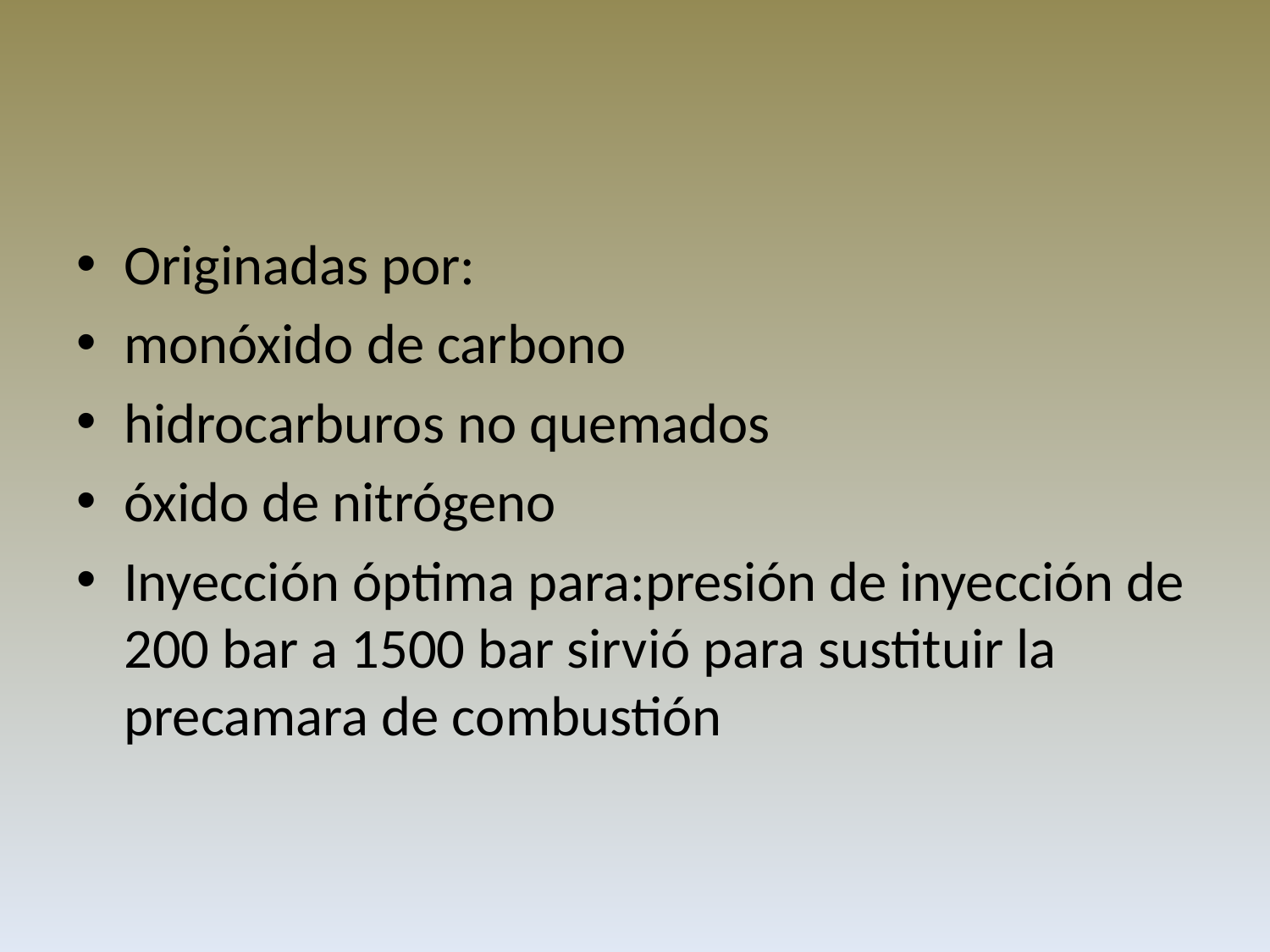

#
Originadas por:
monóxido de carbono
hidrocarburos no quemados
óxido de nitrógeno
Inyección óptima para:presión de inyección de 200 bar a 1500 bar sirvió para sustituir la precamara de combustión